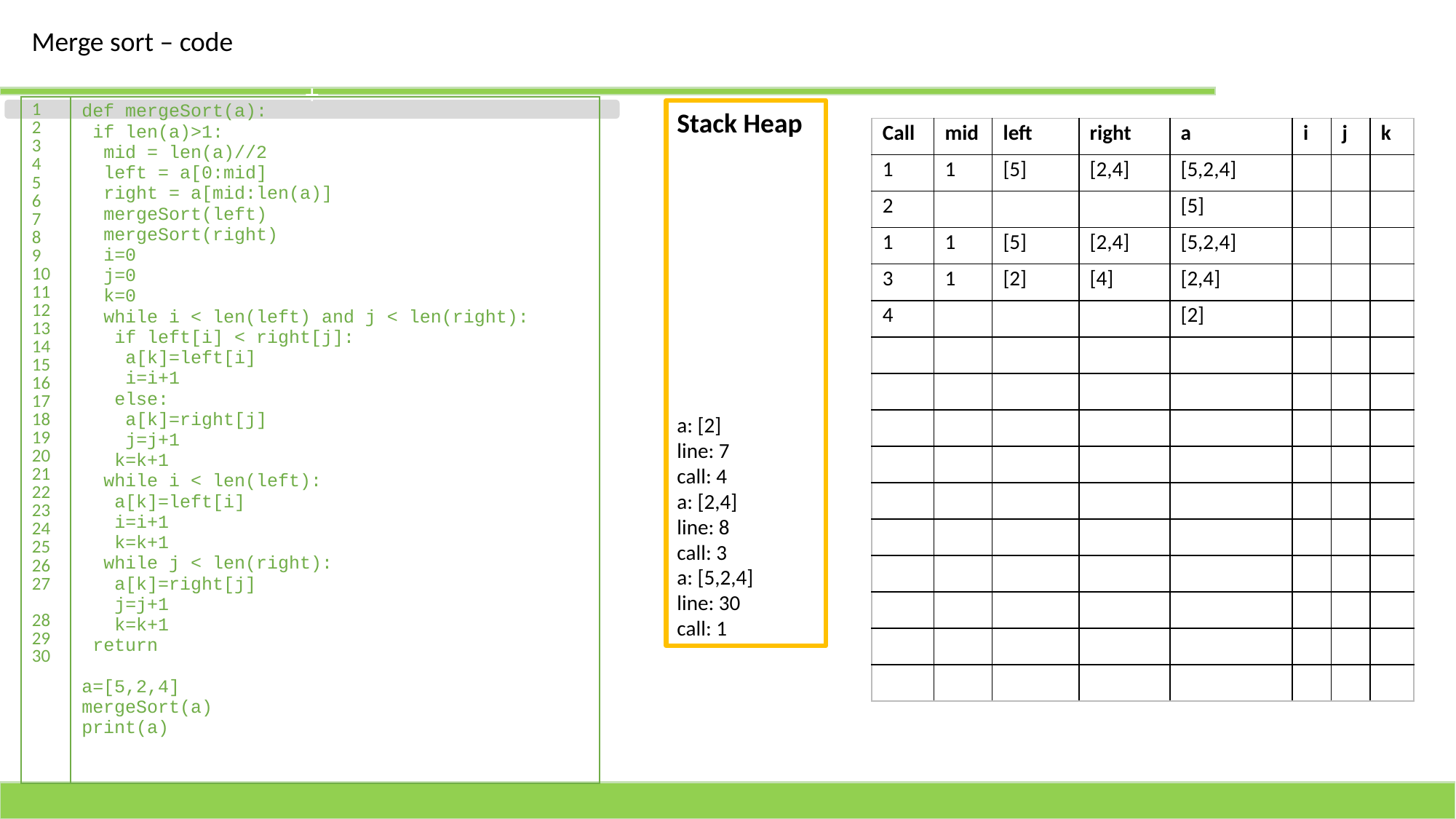

Merge sort – code
| 1 2 3 4 5 6 7 8 9 10 11 12 13 14 15 16 17 18 19 20 21 22 23 24 25 26 27 28 29 30 | def mergeSort(a): if len(a)>1: mid = len(a)//2 left = a[0:mid] right = a[mid:len(a)] mergeSort(left) mergeSort(right) i=0 j=0 k=0 while i < len(left) and j < len(right): if left[i] < right[j]: a[k]=left[i] i=i+1 else: a[k]=right[j] j=j+1 k=k+1 while i < len(left): a[k]=left[i] i=i+1 k=k+1 while j < len(right): a[k]=right[j] j=j+1 k=k+1 return a=[5,2,4] mergeSort(a) print(a) |
| --- | --- |
Stack Heap

a: [2]
line: 7
call: 4
a: [2,4]
line: 8
call: 3
a: [5,2,4]
line: 30
call: 1
+
+
| Call | mid | left | right | a | i | j | k |
| --- | --- | --- | --- | --- | --- | --- | --- |
| 1 | 1 | [5] | [2,4] | [5,2,4] |  |  |  |
| 2 |  |  |  | [5] |  |  |  |
| 1 | 1 | [5] | [2,4] | [5,2,4] |  |  |  |
| 3 | 1 | [2] | [4] | [2,4] |  |  |  |
| 4 |  |  |  | [2] |  |  |  |
|  |  |  |  |  |  |  |  |
|  |  |  |  |  |  |  |  |
|  |  |  |  |  |  |  |  |
|  |  |  |  |  |  |  |  |
|  |  |  |  |  |  |  |  |
|  |  |  |  |  |  |  |  |
|  |  |  |  |  |  |  |  |
|  |  |  |  |  |  |  |  |
|  |  |  |  |  |  |  |  |
|  |  |  |  |  |  |  |  |